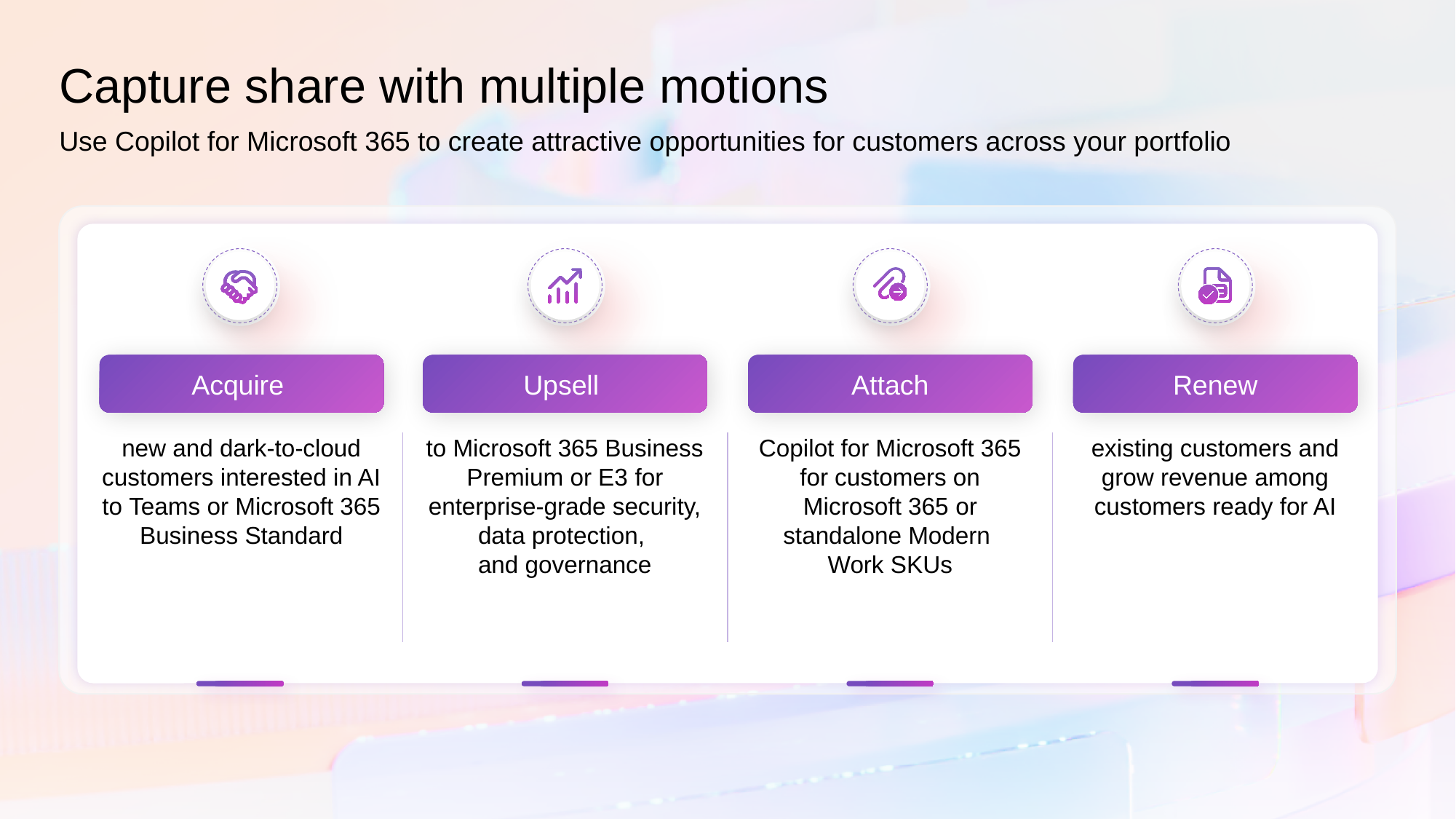

# Capture share with multiple motions
Use Copilot for Microsoft 365 to create attractive opportunities for customers across your portfolio

Acquire
Upsell
Attach
Renew
new and dark-to-cloud customers interested in AI to Teams or Microsoft 365 Business Standard
to Microsoft 365 Business Premium or E3 for enterprise-grade security, data protection,
and governance
Copilot for Microsoft 365 for customers on Microsoft 365 or standalone Modern
Work SKUs
existing customers and grow revenue among customers ready for AI